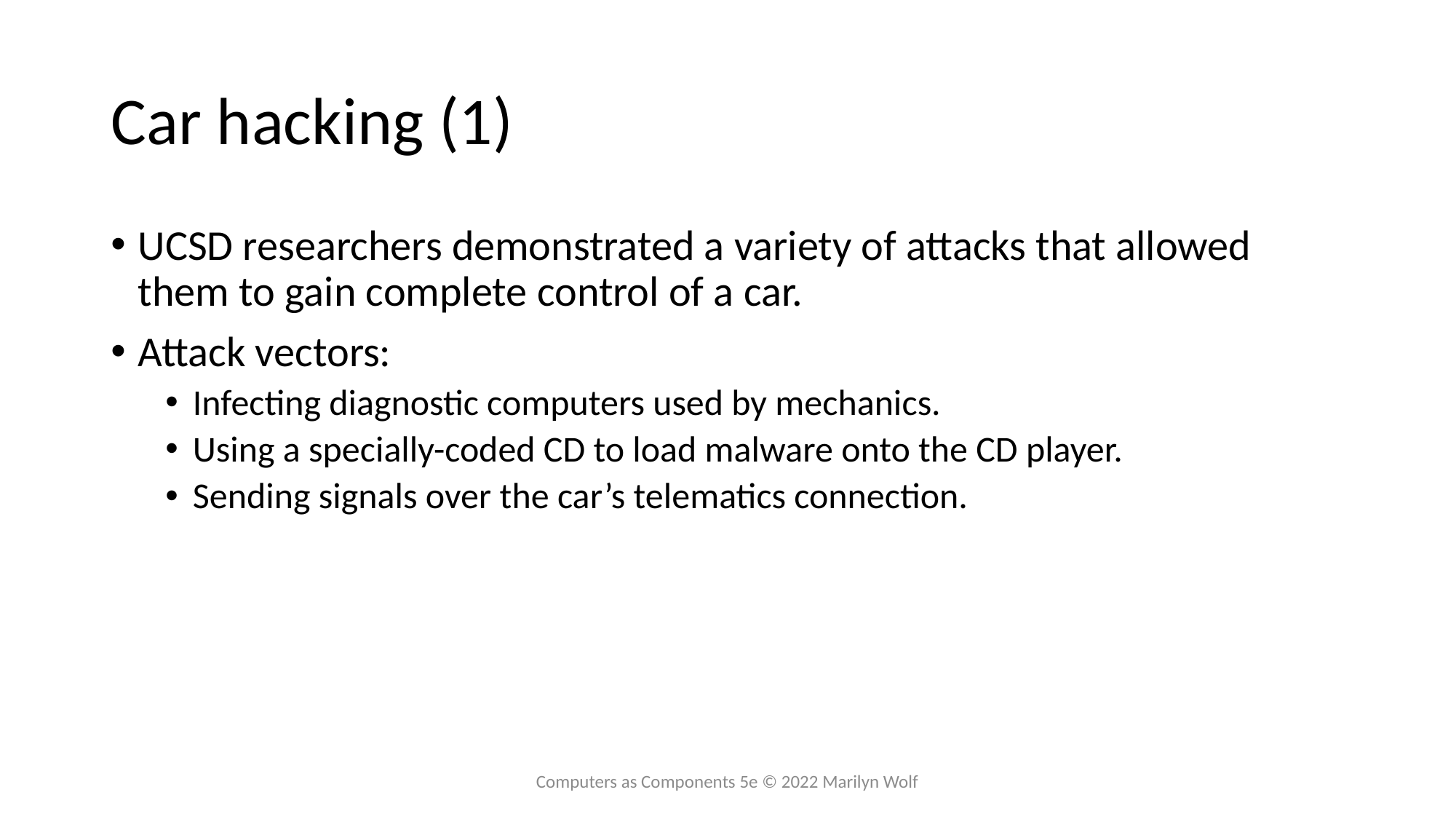

# Car hacking (1)
UCSD researchers demonstrated a variety of attacks that allowed them to gain complete control of a car.
Attack vectors:
Infecting diagnostic computers used by mechanics.
Using a specially-coded CD to load malware onto the CD player.
Sending signals over the car’s telematics connection.
Computers as Components 5e © 2022 Marilyn Wolf